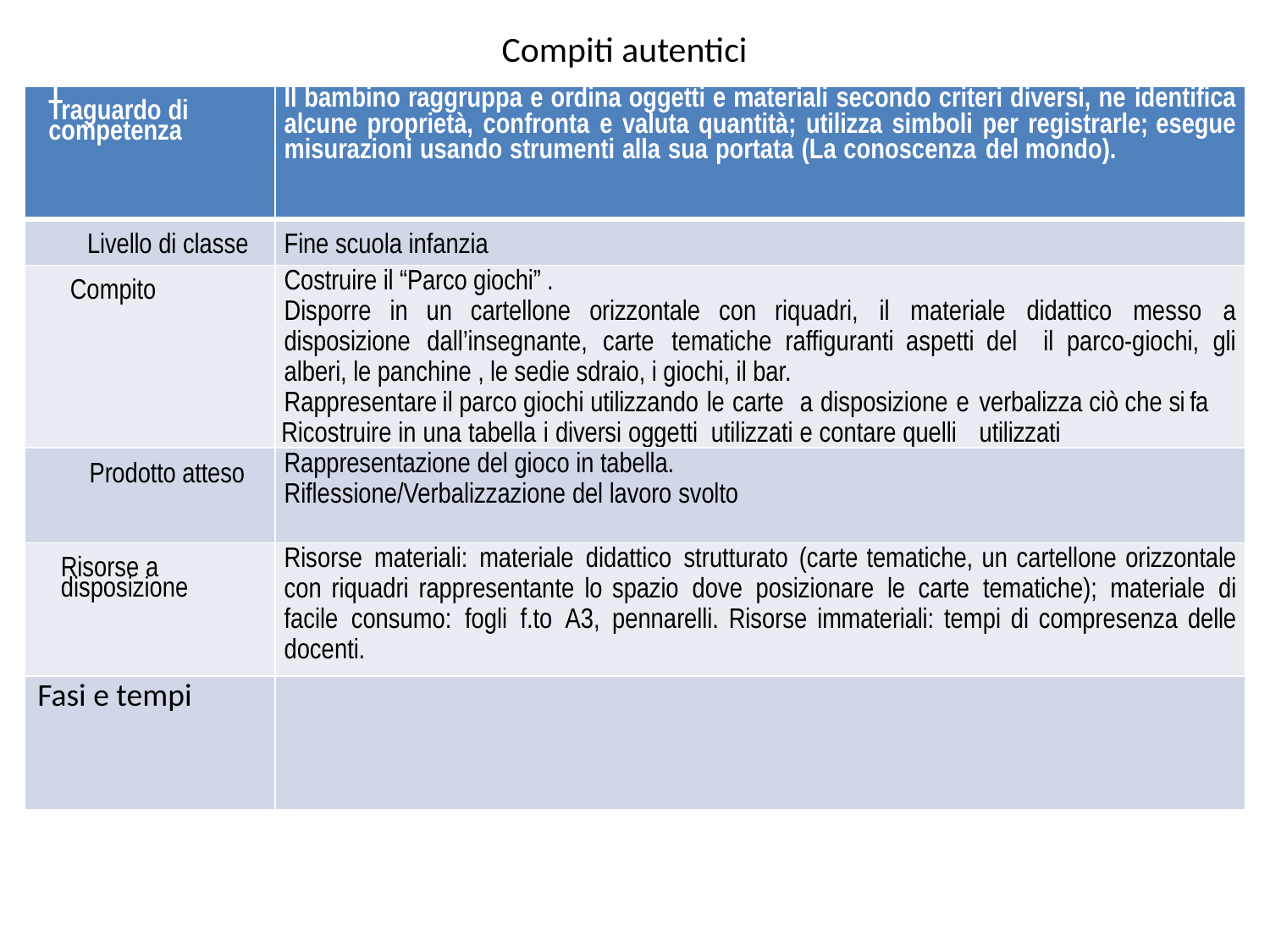

# Compiti autentici
| T Traguardo di competenza | Il bambino raggruppa e ordina oggetti e materiali secondo criteri diversi, ne identifica alcune proprietà, confronta e valuta quantità; utilizza simboli per registrarle; esegue misurazioni usando strumenti alla sua portata (La conoscenza del mondo). |
| --- | --- |
| Livello di classe | Fine scuola infanzia |
| Compito | Costruire il “Parco giochi” . Disporre in un cartellone orizzontale con riquadri, il materiale didattico messo a disposizione dall’insegnante, carte tematiche raffiguranti aspetti del il parco-giochi, gli alberi, le panchine , le sedie sdraio, i giochi, il bar. Rappresentare il parco giochi utilizzando le carte a disposizione e verbalizza ciò che si fa Ricostruire in una tabella i diversi oggetti utilizzati e contare quelli utilizzati |
| Prodotto atteso | Rappresentazione del gioco in tabella. Riflessione/Verbalizzazione del lavoro svolto |
| Risorse a disposizione | Risorse materiali: materiale didattico strutturato (carte tematiche, un cartellone orizzontale con riquadri rappresentante lo spazio dove posizionare le carte tematiche); materiale di facile consumo: fogli f.to A3, pennarelli. Risorse immateriali: tempi di compresenza delle docenti. |
| Fasi e tempi |  |